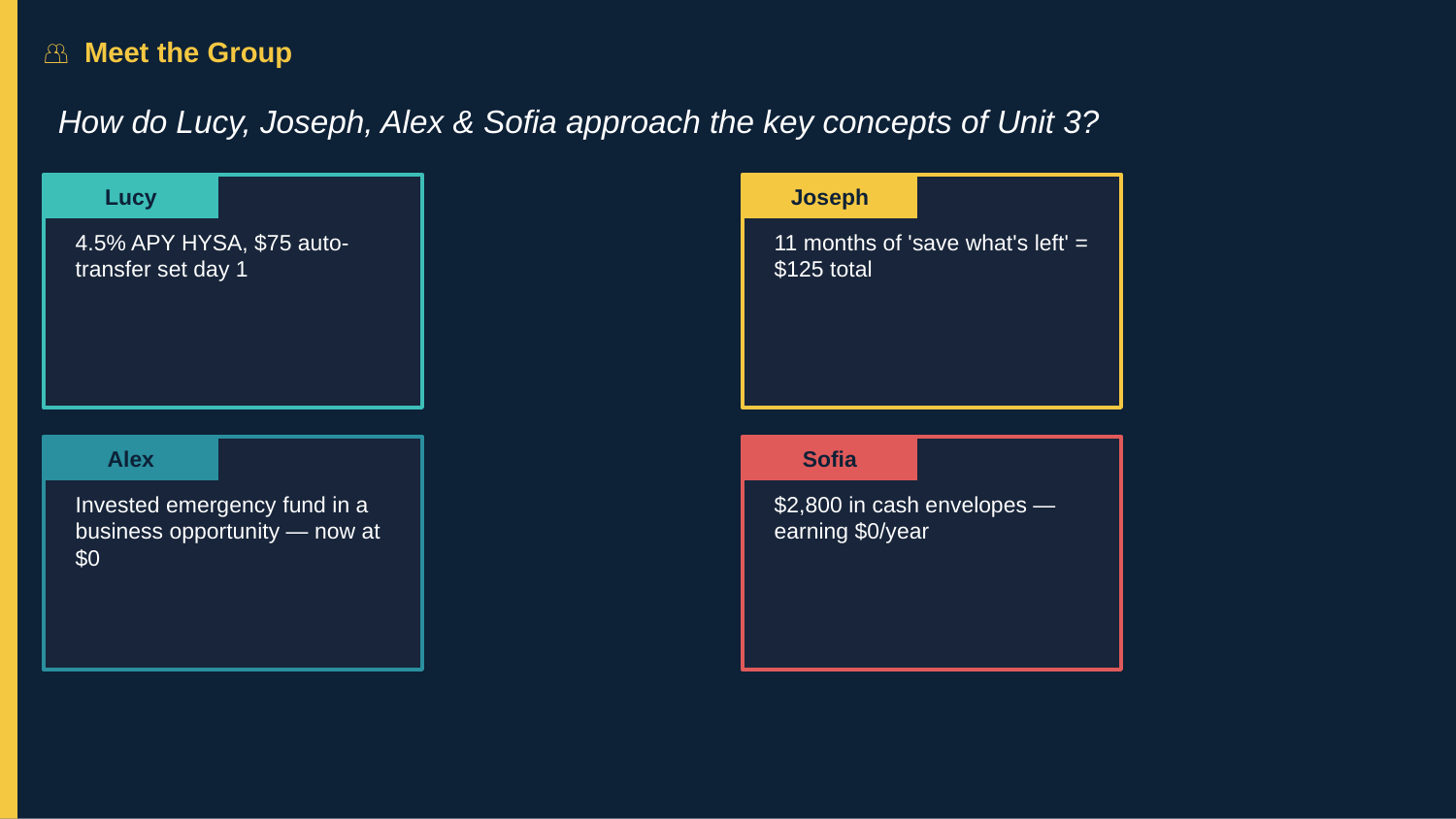

👥  Meet the Group
How do Lucy, Joseph, Alex & Sofia approach the key concepts of Unit 3?

Lucy

Joseph
4.5% APY HYSA, $75 auto-transfer set day 1
11 months of 'save what's left' = $125 total

Alex

Sofia
Invested emergency fund in a business opportunity — now at $0
$2,800 in cash envelopes — earning $0/year